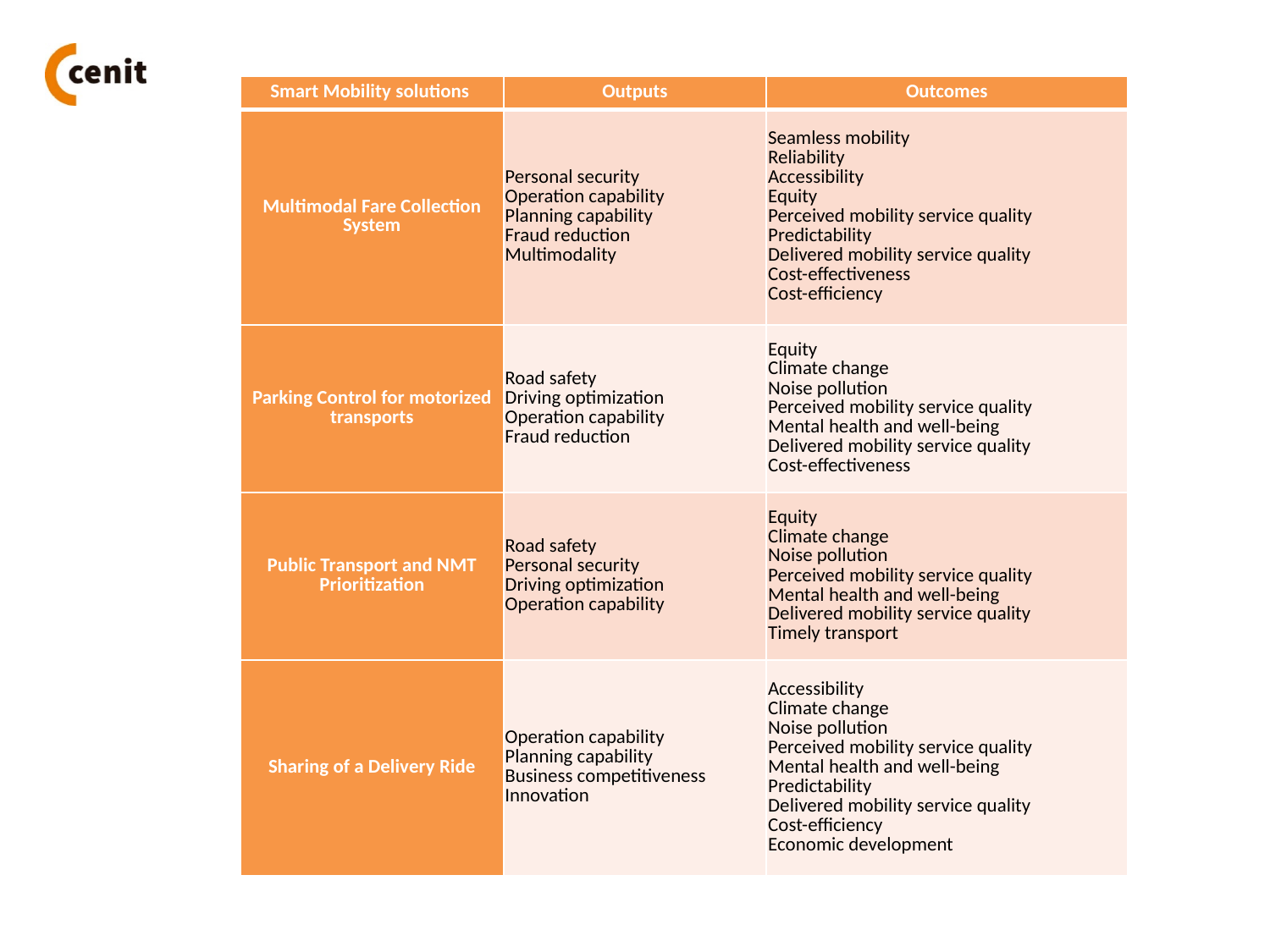

| Smart Mobility solutions | Outputs | Outcomes |
| --- | --- | --- |
| Multimodal Fare Collection System | Personal security Operation capability Planning capability Fraud reduction Multimodality | Seamless mobility Reliability Accessibility Equity Perceived mobility service quality Predictability Delivered mobility service quality Cost-effectiveness Cost-efficiency |
| Parking Control for motorized transports | Road safety Driving optimization Operation capability Fraud reduction | Equity Climate change Noise pollution Perceived mobility service quality Mental health and well-being Delivered mobility service quality Cost-effectiveness |
| Public Transport and NMT Prioritization | Road safety Personal security Driving optimization Operation capability | Equity Climate change Noise pollution Perceived mobility service quality Mental health and well-being Delivered mobility service quality Timely transport |
| Sharing of a Delivery Ride | Operation capability Planning capability Business competitiveness Innovation | Accessibility Climate change Noise pollution Perceived mobility service quality Mental health and well-being Predictability Delivered mobility service quality Cost-efficiency Economic development |